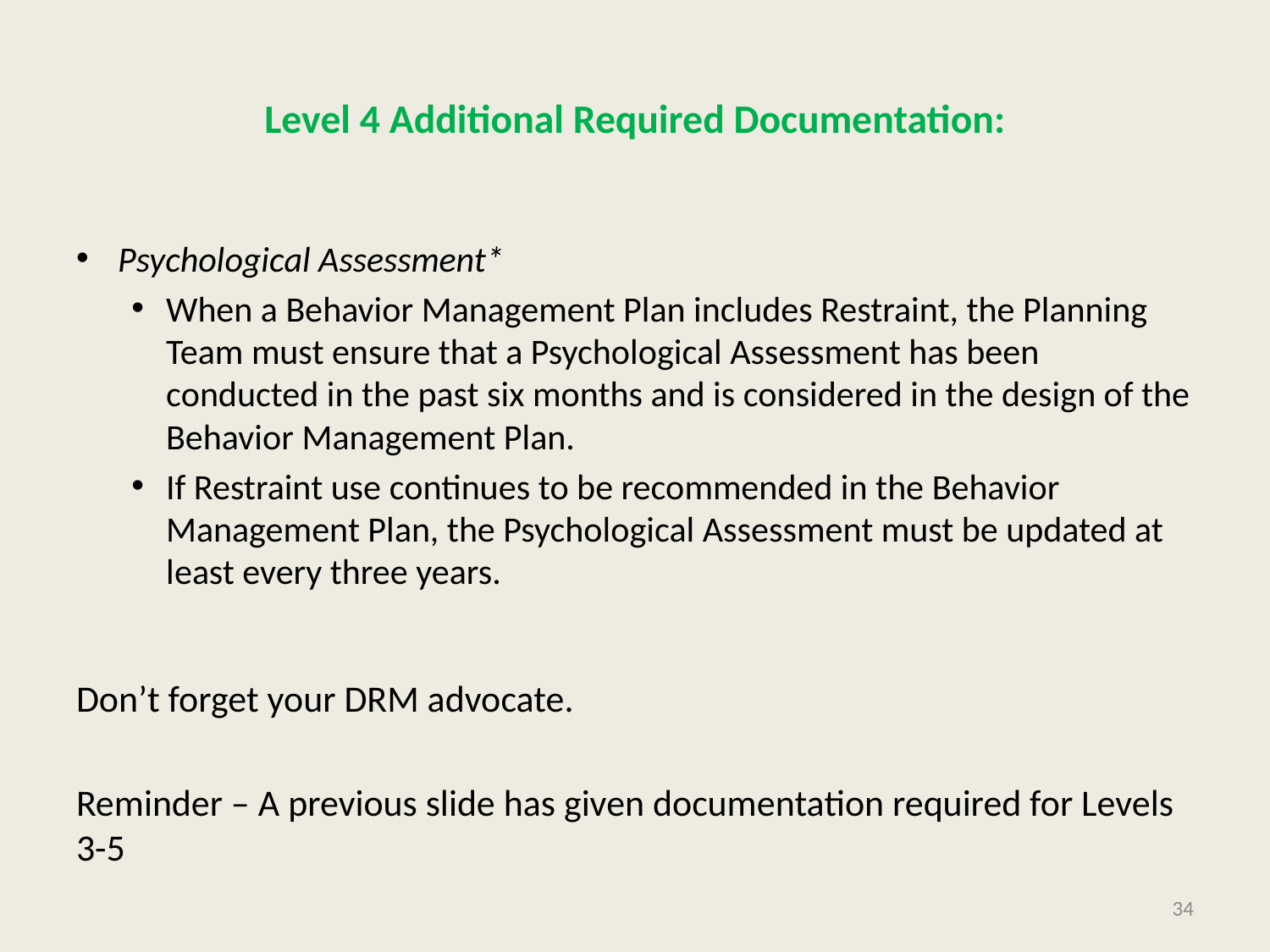

# Level 4 Additional Required Documentation:

Psychological Assessment*
When a Behavior Management Plan includes Restraint, the Planning Team must ensure that a Psychological Assessment has been conducted in the past six months and is considered in the design of the Behavior Management Plan.
If Restraint use continues to be recommended in the Behavior Management Plan, the Psychological Assessment must be updated at least every three years.

Don’t forget your DRM advocate.

Reminder – A previous slide has given documentation required for Levels 3-5
34